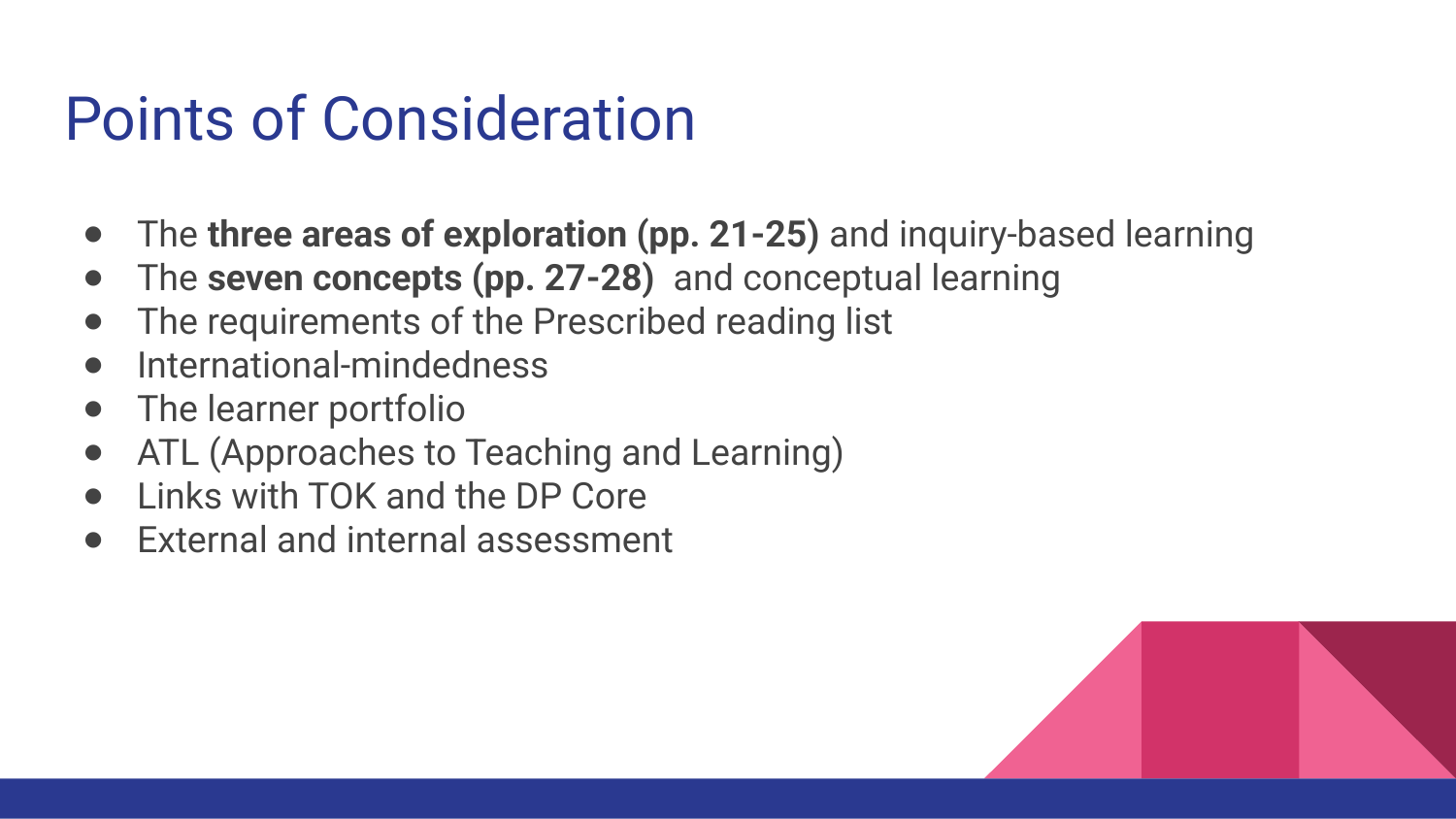

# Points of Consideration
The three areas of exploration (pp. 21-25) and inquiry-based learning
The seven concepts (pp. 27-28)  and conceptual learning
The requirements of the Prescribed reading list
International-mindedness
The learner portfolio
ATL (Approaches to Teaching and Learning)
Links with TOK and the DP Core
External and internal assessment